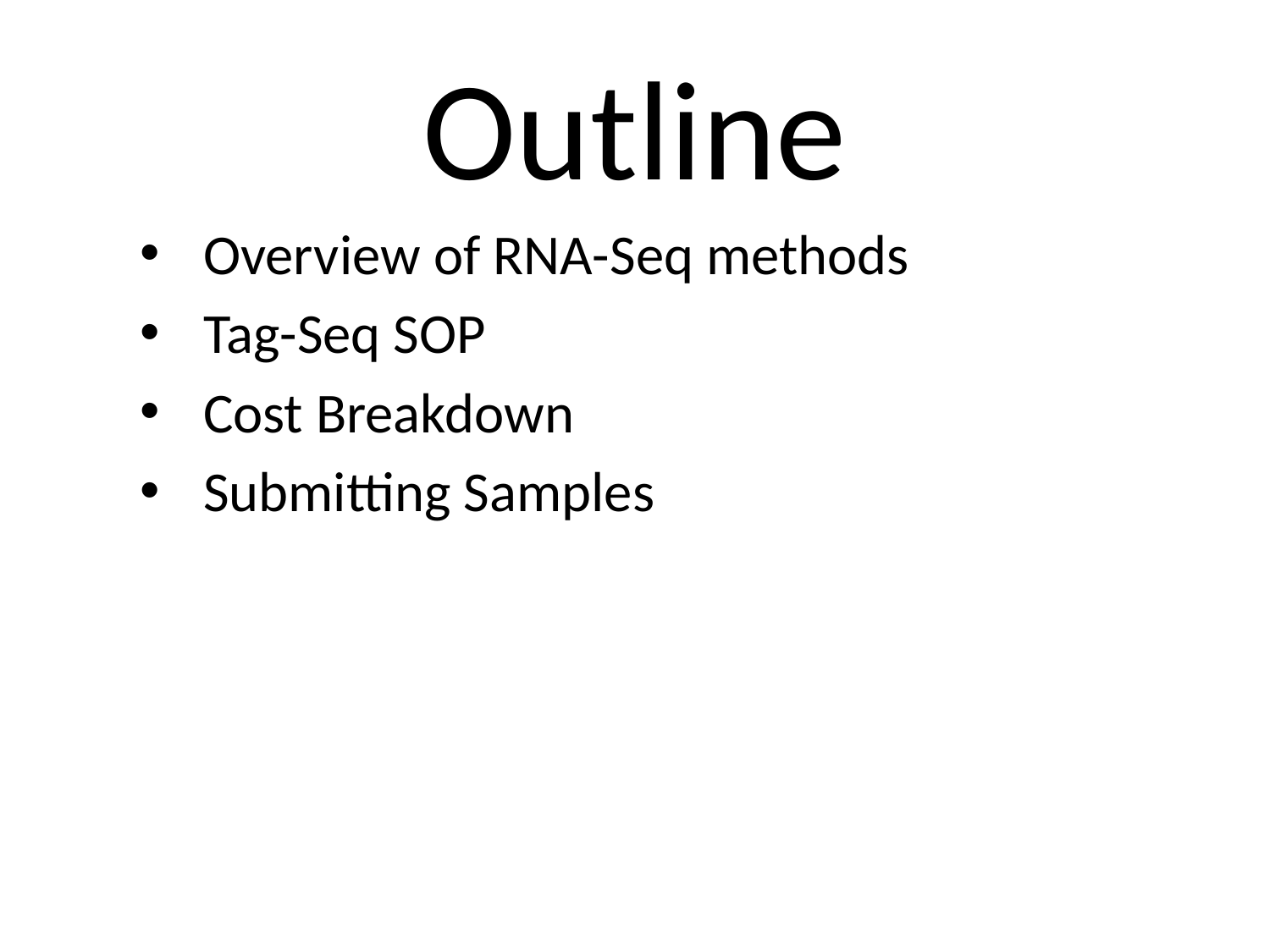

# Outline
Overview of RNA-Seq methods
Tag-Seq SOP
Cost Breakdown
Submitting Samples